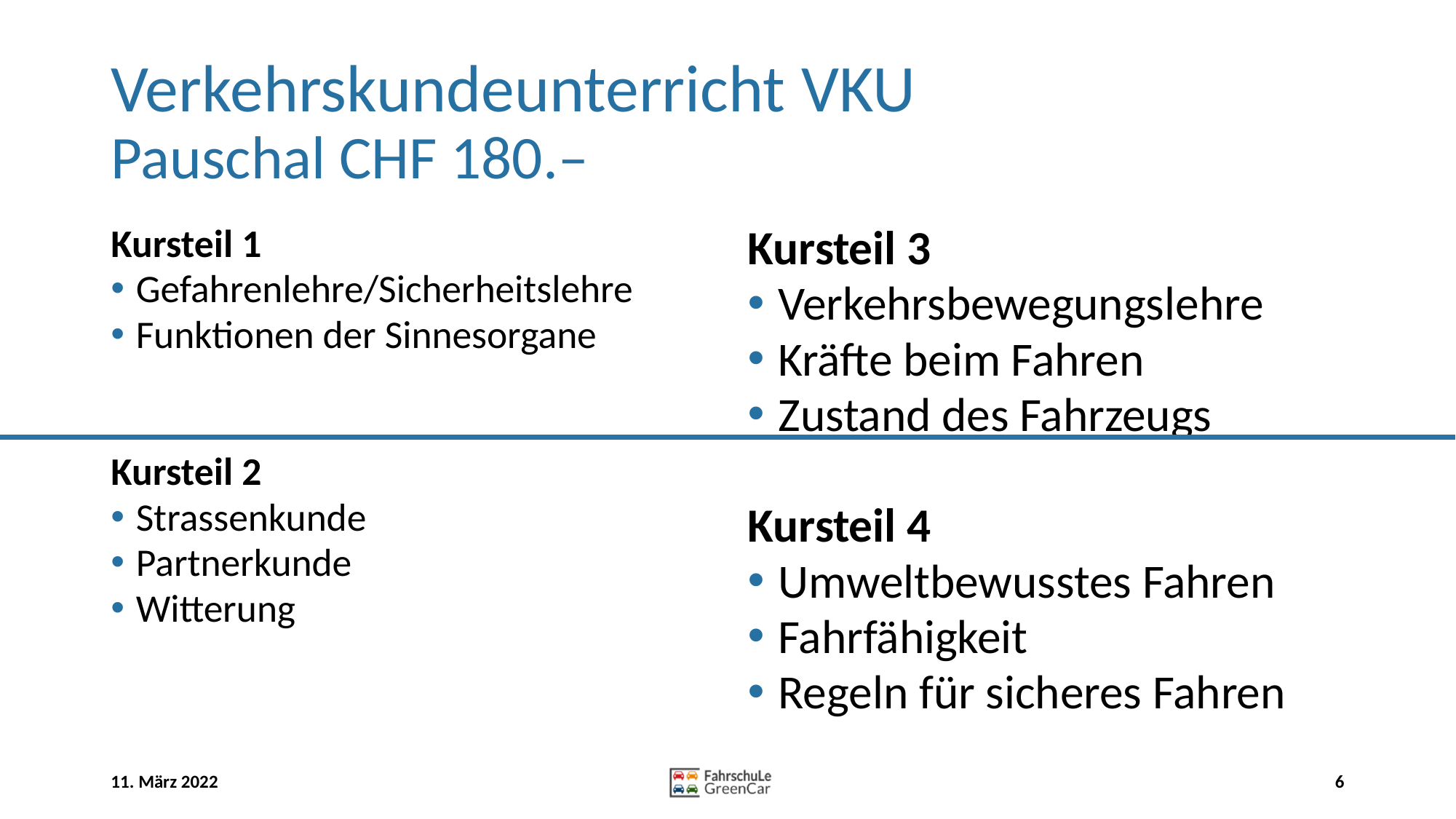

# Verkehrskundeunterricht VKU Pauschal CHF 180.–
Kursteil 1
Gefahrenlehre/Sicherheitslehre
Funktionen der Sinnesorgane

Kursteil 2
Strassenkunde
Partnerkunde
Witterung

Kursteil 3
Verkehrsbewegungslehre
Kräfte beim Fahren
Zustand des Fahrzeugs

Kursteil 4
Umweltbewusstes Fahren
Fahrfähigkeit
Regeln für sicheres Fahren

11. März 2022
6